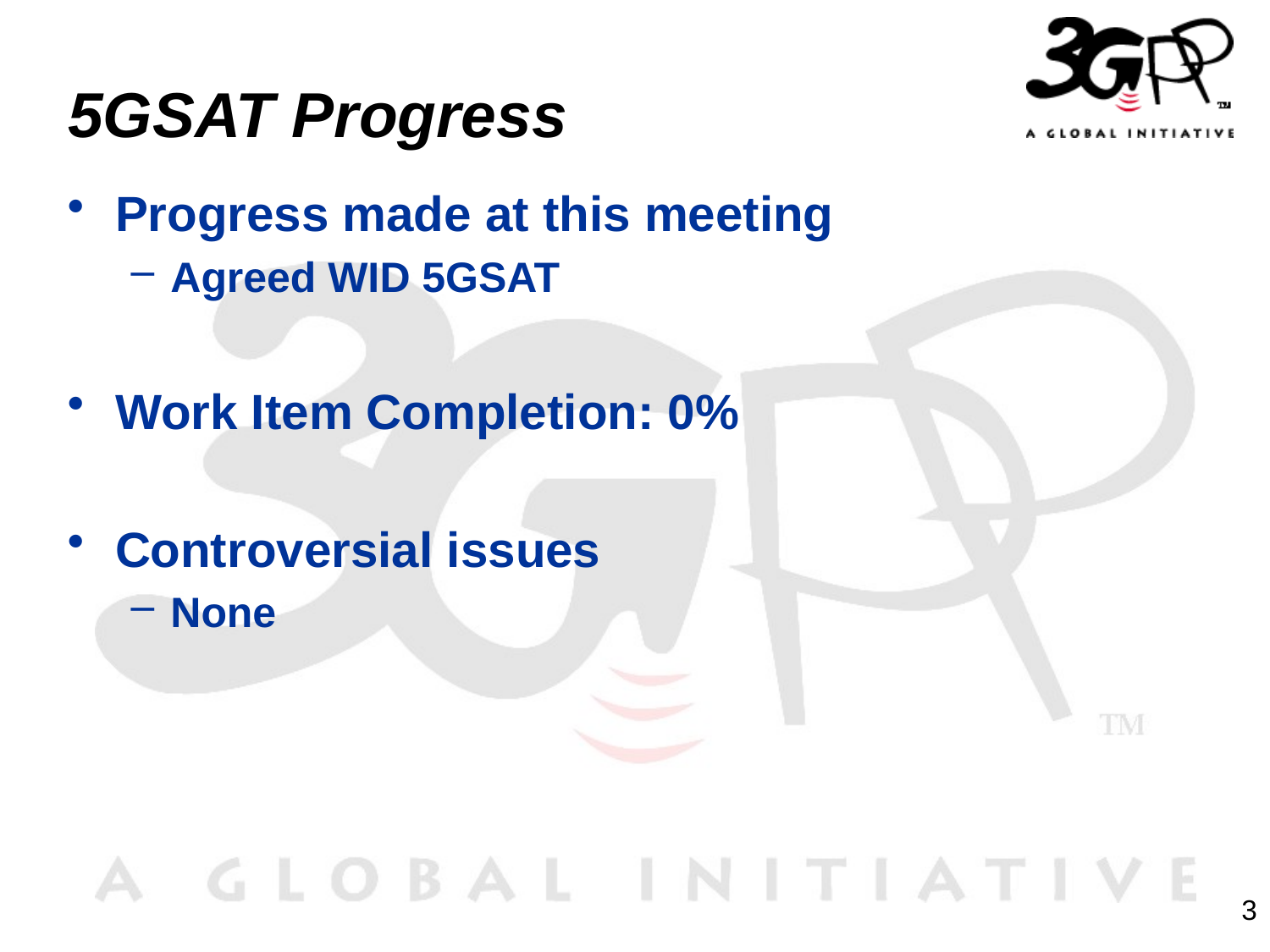

# 5GSAT Progress
Progress made at this meeting
Agreed WID 5GSAT

Work Item Completion: 0%

Controversial issues
None
3